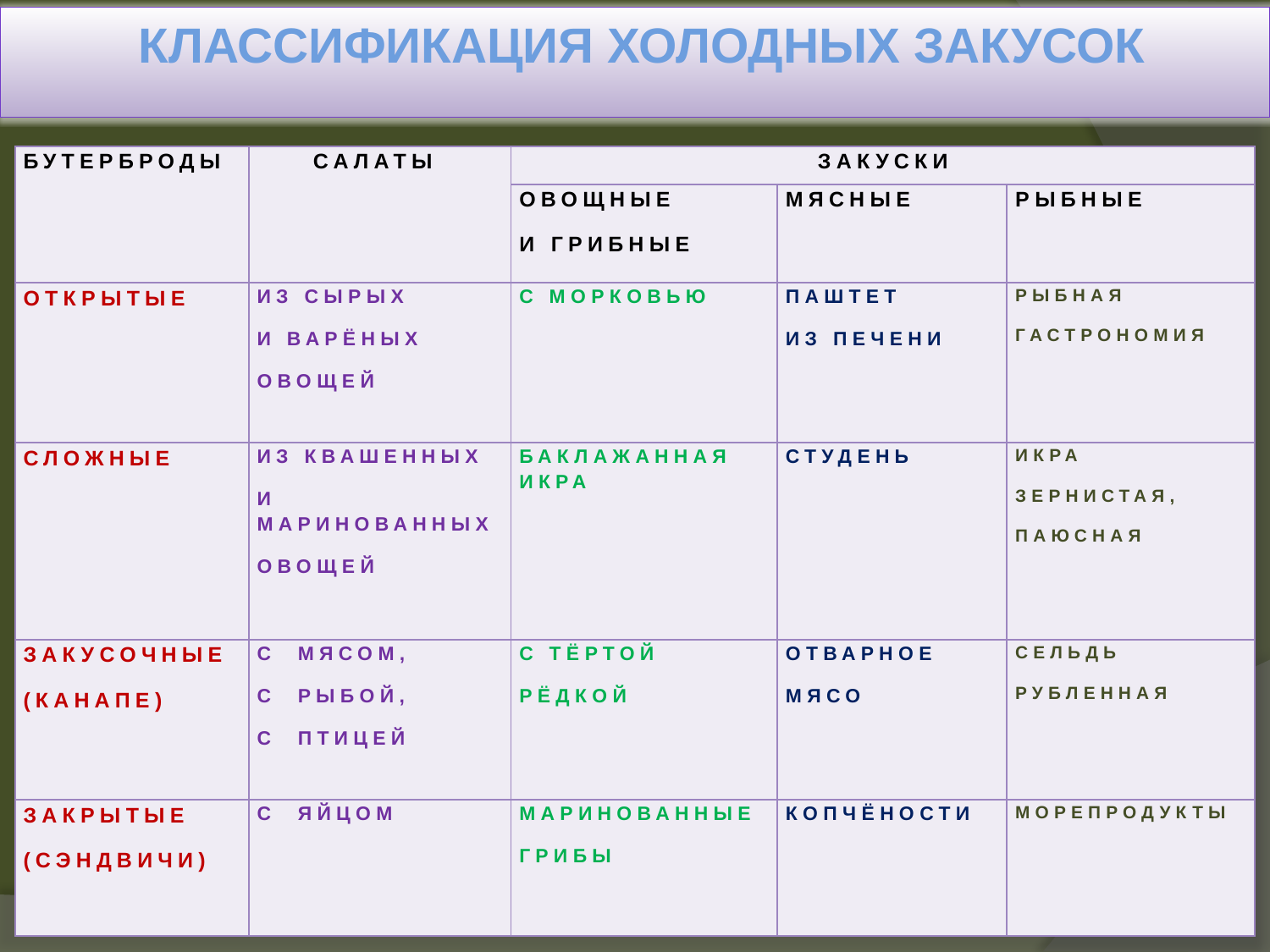

КЛАССИФИКАЦИЯ ХОЛОДНЫХ ЗАКУСОК

| БУТЕРБРОДЫ | САЛАТЫ | ЗАКУСКИ |  |  |
| --- | --- | --- | --- | --- |
|  |  | ОВОЩНЫЕ И ГРИБНЫЕ | МЯСНЫЕ | РЫБНЫЕ |
| ОТКРЫТЫЕ | ИЗ СЫРЫХ И ВАРЁНЫХ ОВОЩЕЙ | С МОРКОВЬЮ | ПАШТЕТ ИЗ ПЕЧЕНИ | РЫБНАЯ ГАСТРОНОМИЯ |
| СЛОЖНЫЕ | ИЗ КВАШЕННЫХ И МАРИНОВАННЫХ ОВОЩЕЙ | БАКЛАЖАННАЯ ИКРА | СТУДЕНЬ | ИКРА ЗЕРНИСТАЯ, ПАЮСНАЯ |
| ЗАКУСОЧНЫЕ (КАНАПЕ) | С МЯСОМ, С РЫБОЙ, С ПТИЦЕЙ | С ТЁРТОЙ РЁДКОЙ | ОТВАРНОЕ МЯСО | СЕЛЬДЬ РУБЛЕННАЯ |
| ЗАКРЫТЫЕ (СЭНДВИЧИ) | С ЯЙЦОМ | МАРИНОВАННЫЕ ГРИБЫ | КОПЧЁНОСТИ | МОРЕПРОДУКТЫ |